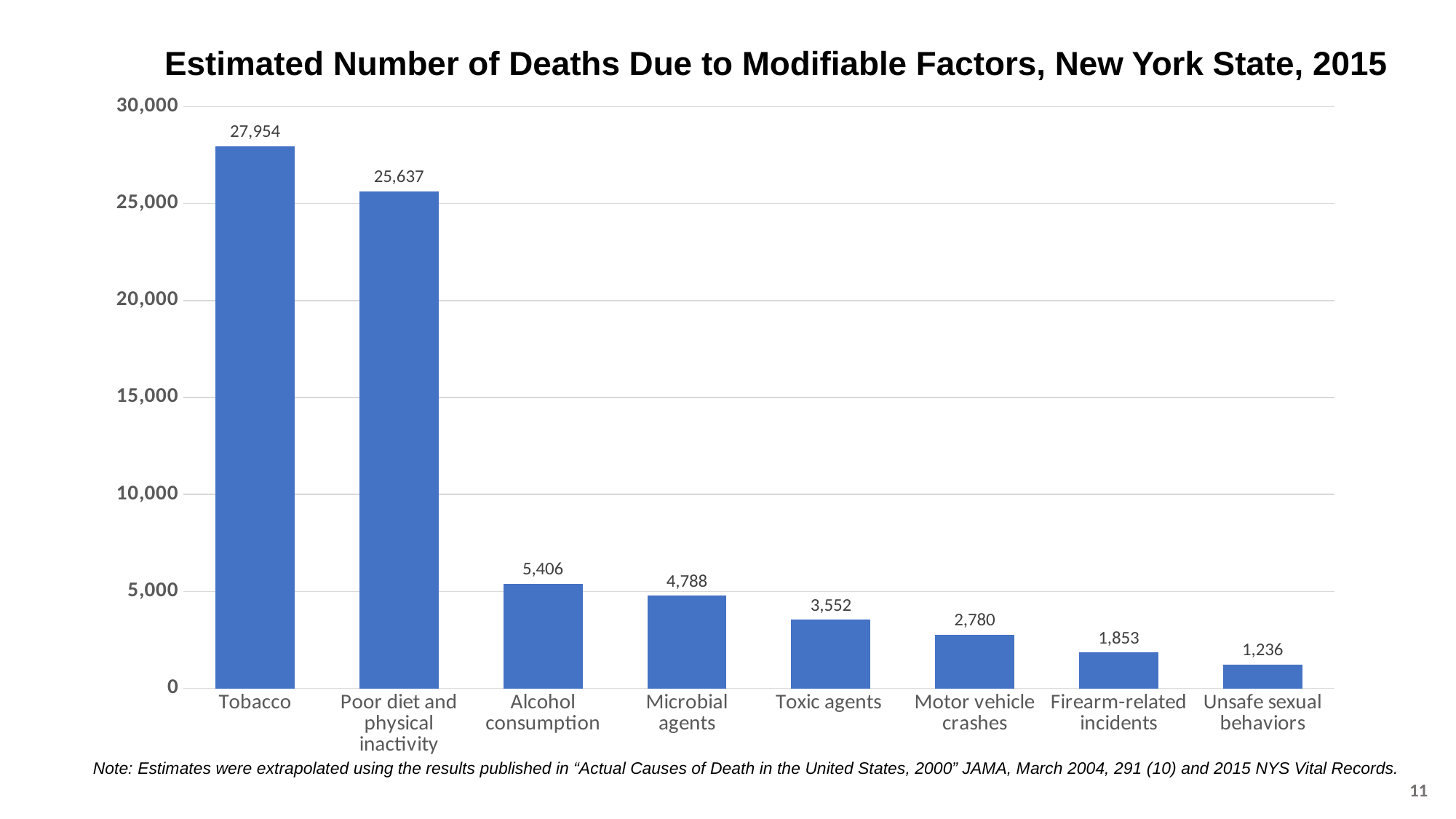

Estimated Number of Deaths Due to Modifiable Factors, New York State, 2015

### Chart

| Category |  |
|---|---|
| Tobacco | 27953.57357658788 |
| Poor diet and physical inactivity | 25636.678164739395 |
| Alcohol consumption | 5405.740153955712 |
| Microbial agents | 4787.761721319814 |
| Toxic agents  | 3551.804856048018 |
| Motor vehicle crashes | 2779.855525789277 |
| Firearm-related incidents | 1852.8878768354302 |
| Unsafe sexual behaviors | 1235.9568652717962 |
Note: Estimates were extrapolated using the results published in “Actual Causes of Death in the United States, 2000” JAMA, March 2004, 291 (10) and 2015 NYS Vital Records.
11